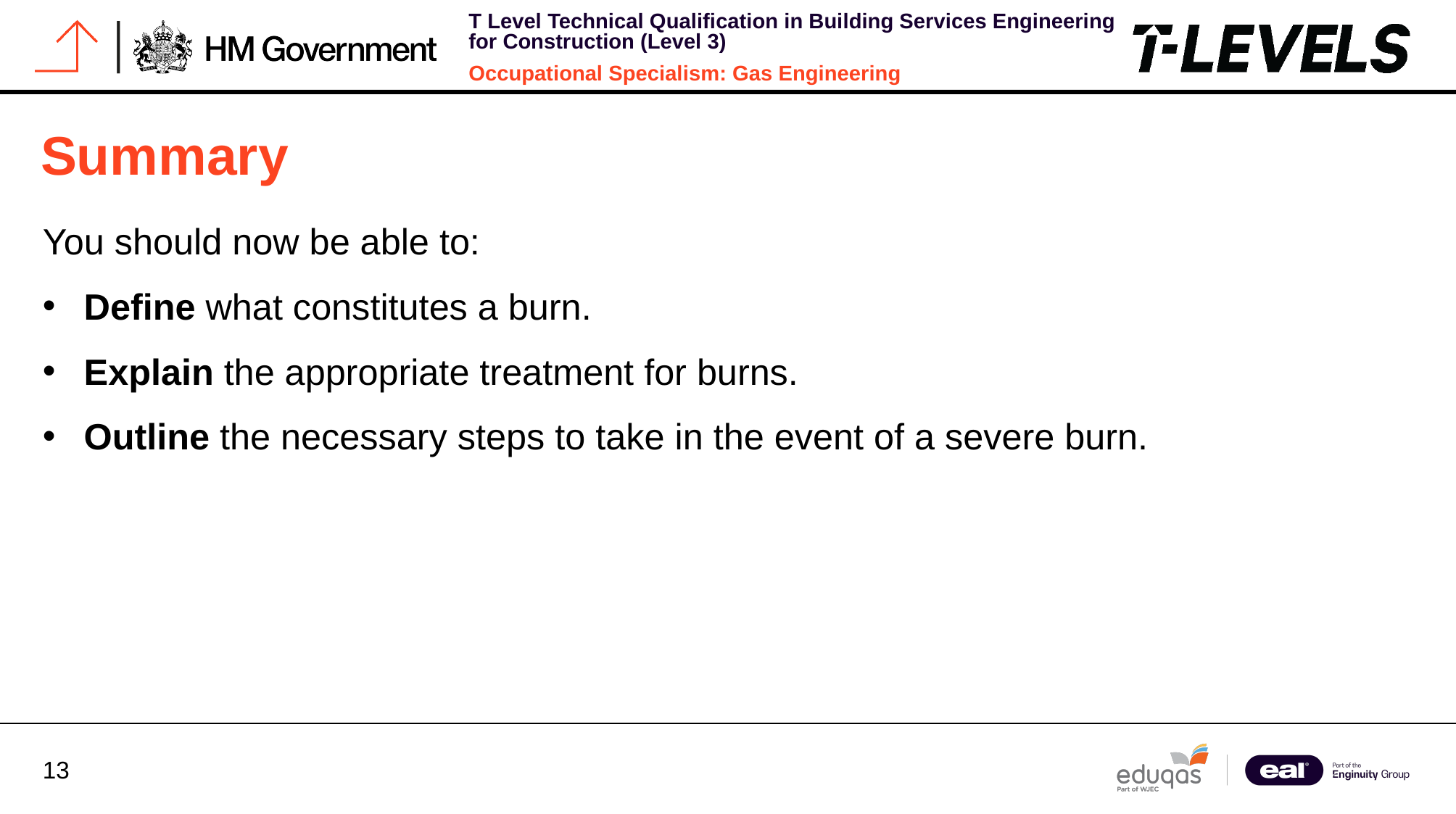

Summary
You should now be able to:
Define what constitutes a burn.
Explain the appropriate treatment for burns.
Outline the necessary steps to take in the event of a severe burn.